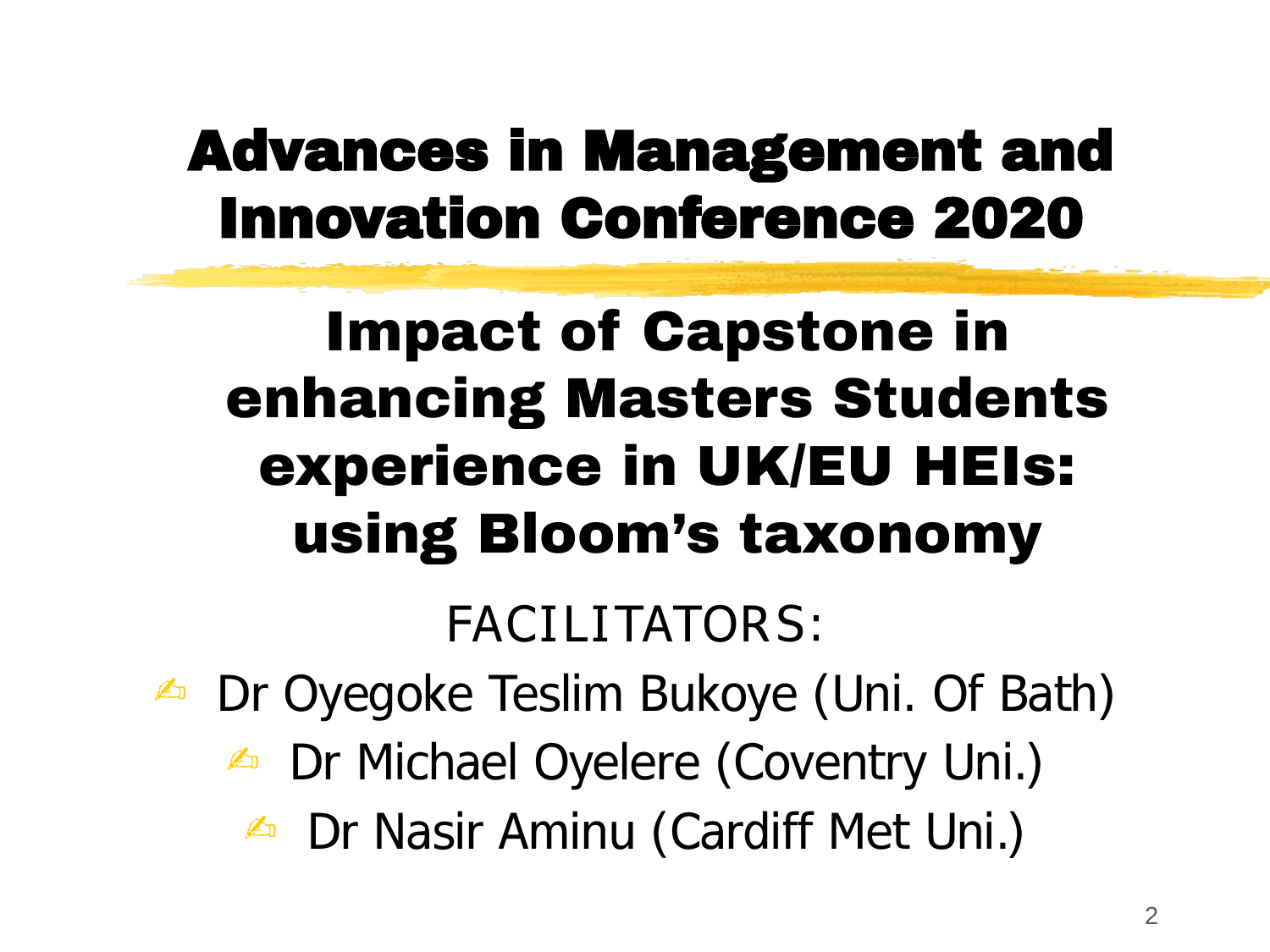

# Advances in Management and Innovation Conference 2020
Impact of Capstone in enhancing Masters Students experience in UK/EU HEIs: using Bloom’s taxonomy

FACILITATORS:
Dr Oyegoke Teslim Bukoye (Uni. Of Bath)
Dr Michael Oyelere (Coventry Uni.)
Dr Nasir Aminu (Cardiff Met Uni.)

2